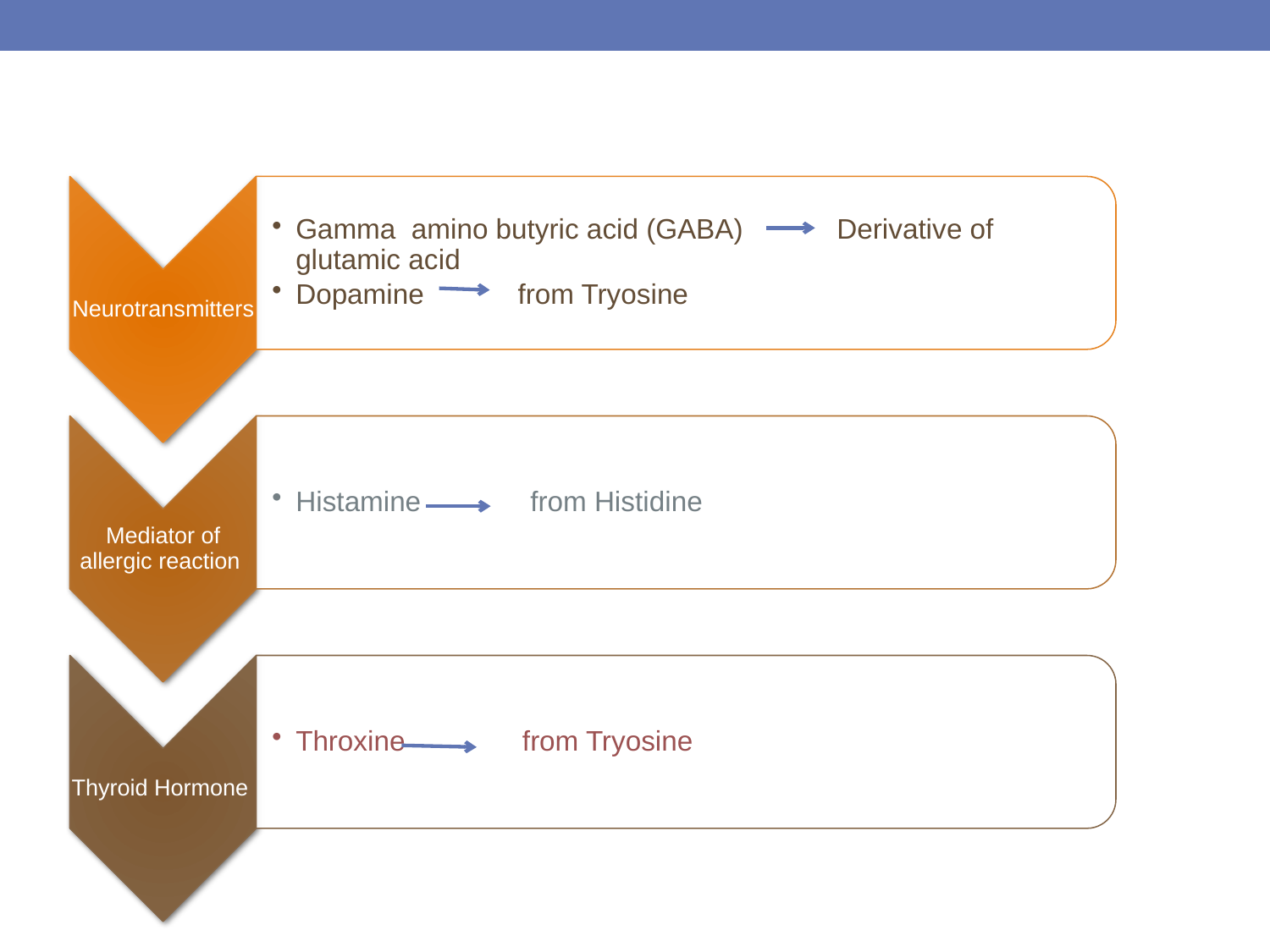

Neurotransmitters
Gamma  amino butyric acid (GABA)            Derivative of glutamic acid
Dopamine            from Tryosine
Mediator of allergic reaction
Histamine              from Histidine
Thyroid Hormone
Throxine               from Tryosine